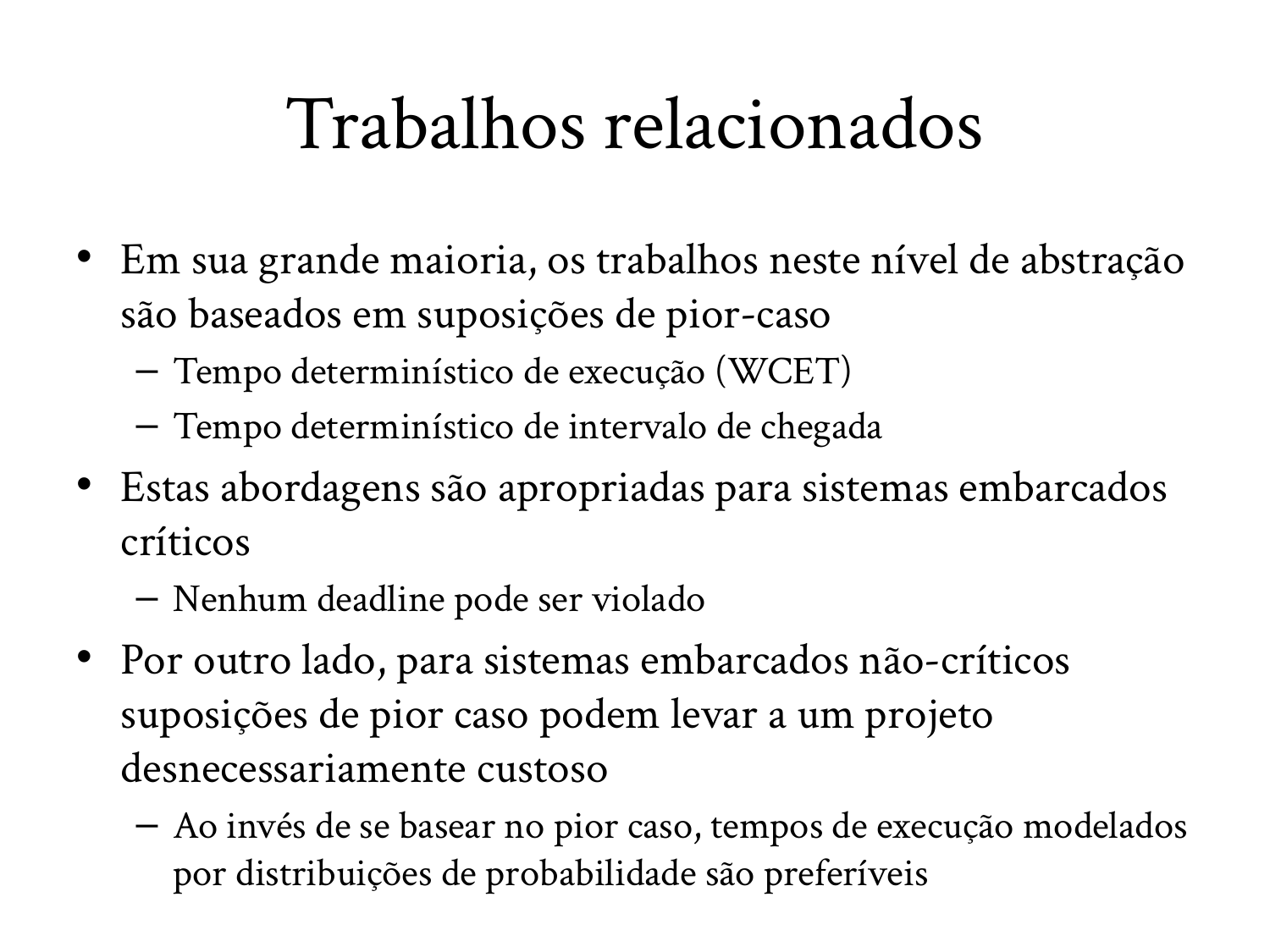

# Trabalhos relacionados
Em sua grande maioria, os trabalhos neste nível de abstração são baseados em suposições de pior-caso
Tempo determinístico de execução (WCET)
Tempo determinístico de intervalo de chegada
Estas abordagens são apropriadas para sistemas embarcados críticos
Nenhum deadline pode ser violado
Por outro lado, para sistemas embarcados não-críticos suposições de pior caso podem levar a um projeto desnecessariamente custoso
Ao invés de se basear no pior caso, tempos de execução modelados por distribuições de probabilidade são preferíveis